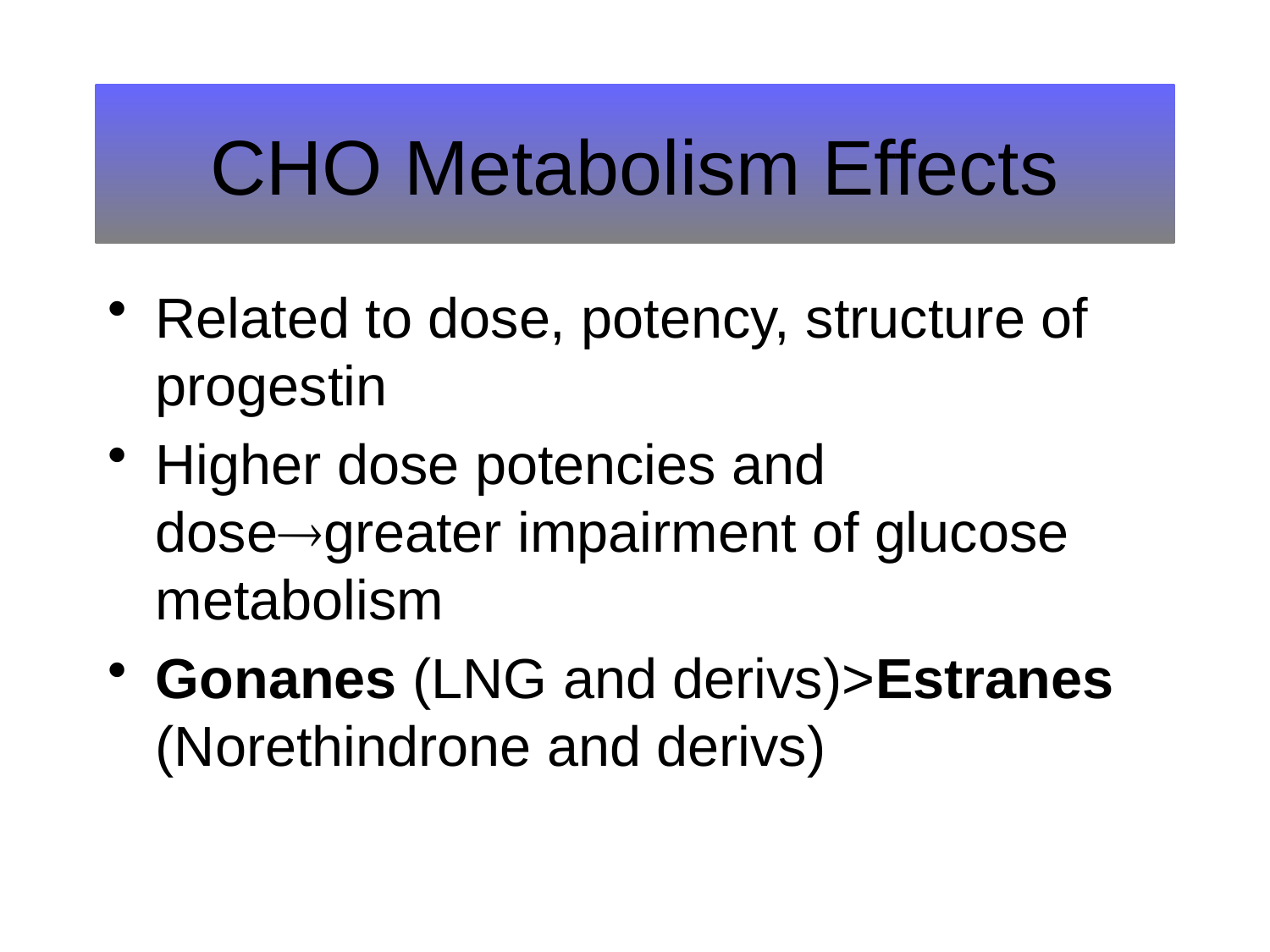

# CHO Metabolism Effects
Related to dose, potency, structure of progestin
Higher dose potencies and dose→greater impairment of glucose metabolism
Gonanes (LNG and derivs)>Estranes (Norethindrone and derivs)